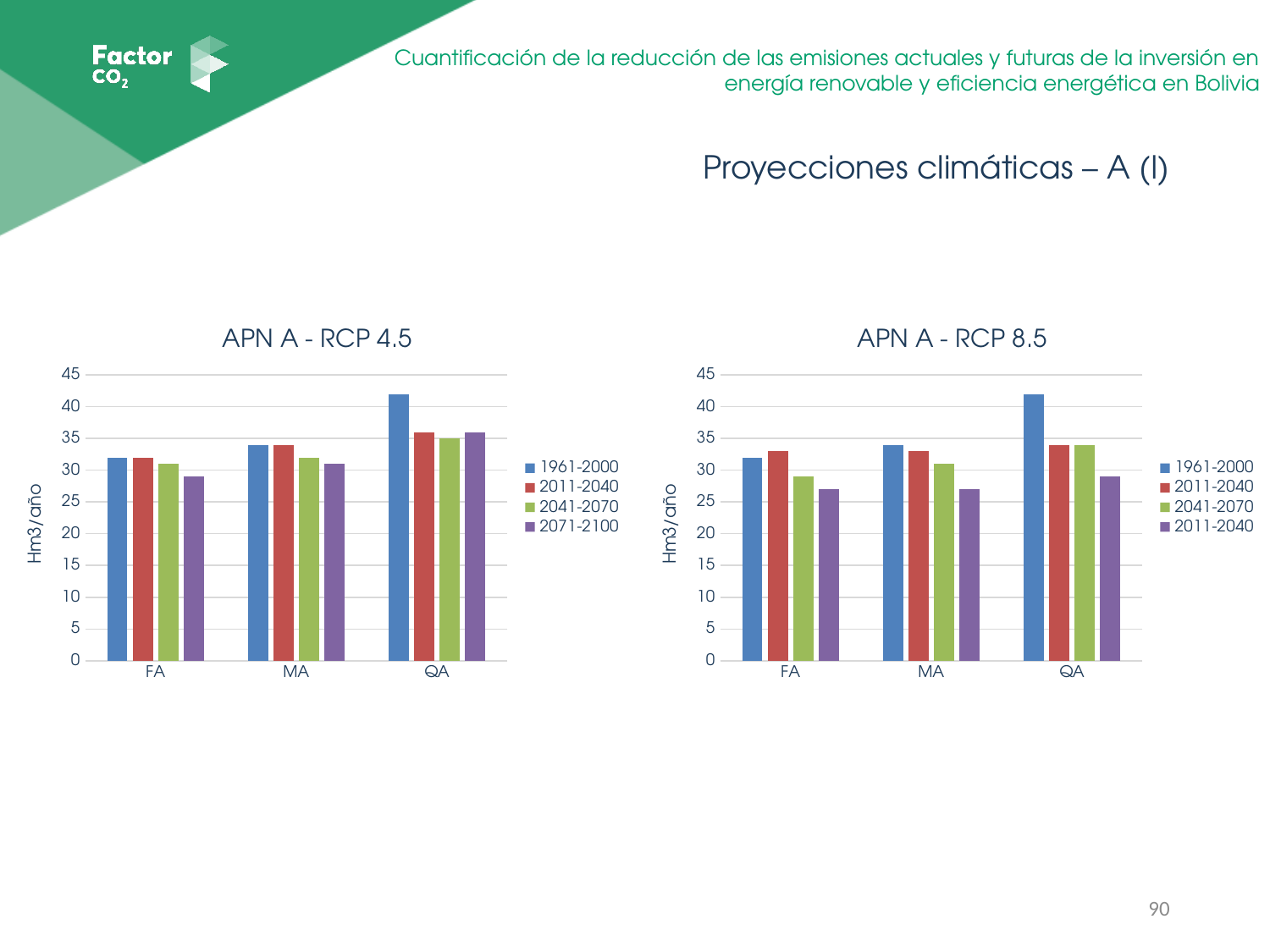

Proyecciones climáticas – A (I)

### Chart: APN A - RCP 4.5

| Category | 1961-2000 | 2011-2040 | 2041-2070 | 2071-2100 |
|---|---|---|---|---|
| FA | 32.0 | 32.0 | 31.0 | 29.0 |
| MA | 34.0 | 34.0 | 32.0 | 31.0 |
| QA | 42.0 | 36.0 | 35.0 | 36.0 |

### Chart: APN A - RCP 8.5

| Category | 1961-2000 | 2011-2040 | 2041-2070 | 2011-2040 |
|---|---|---|---|---|
| FA | 32.0 | 33.0 | 29.0 | 27.0 |
| MA | 34.0 | 33.0 | 31.0 | 27.0 |
| QA | 42.0 | 34.0 | 34.0 | 29.0 |
90